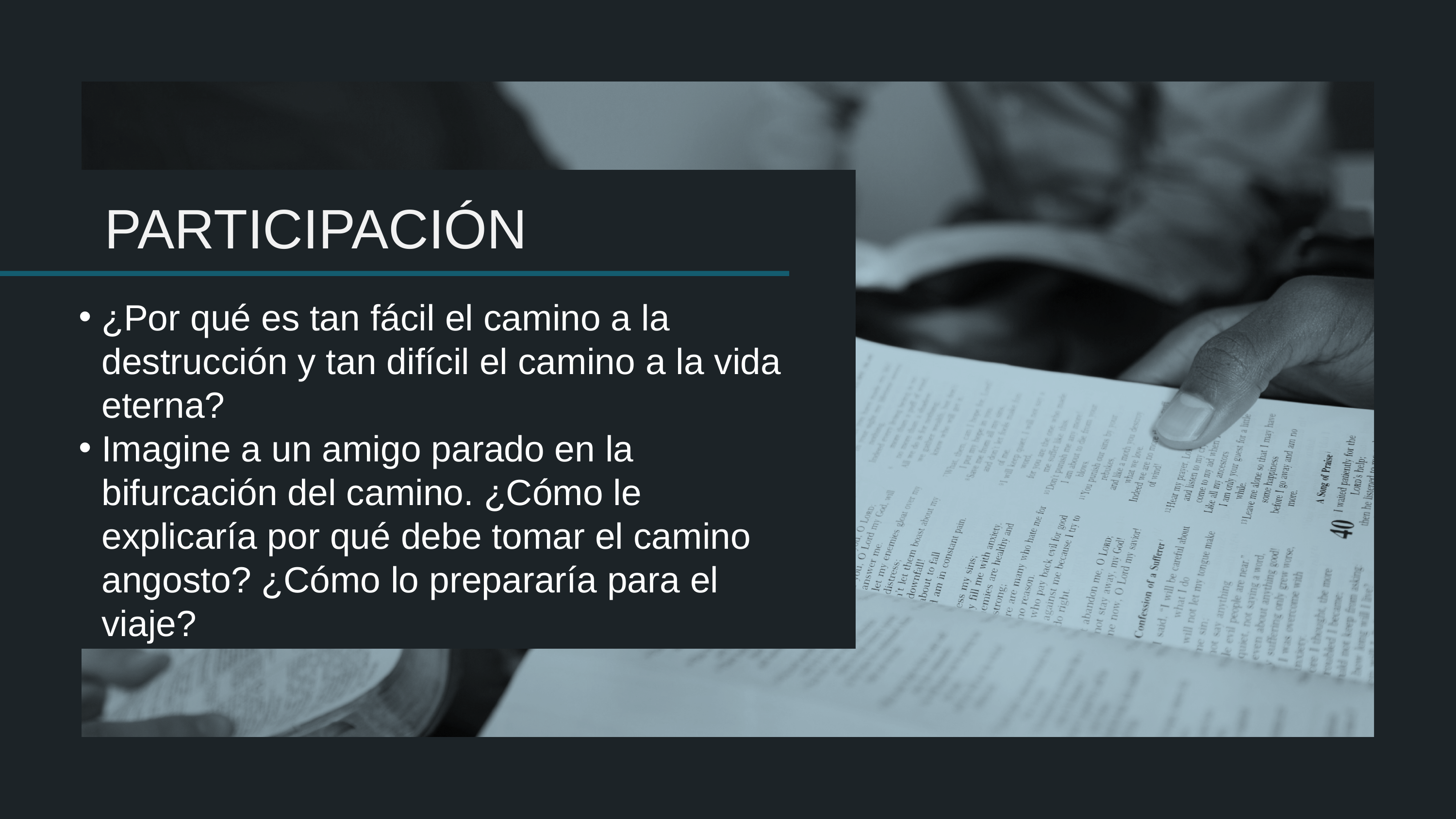

¿Por qué es tan fácil el camino a la destrucción y tan difícil el camino a la vida eterna?
Imagine a un amigo parado en la bifurcación del camino. ¿Cómo le explicaría por qué debe tomar el camino angosto? ¿Cómo lo prepararía para el viaje?